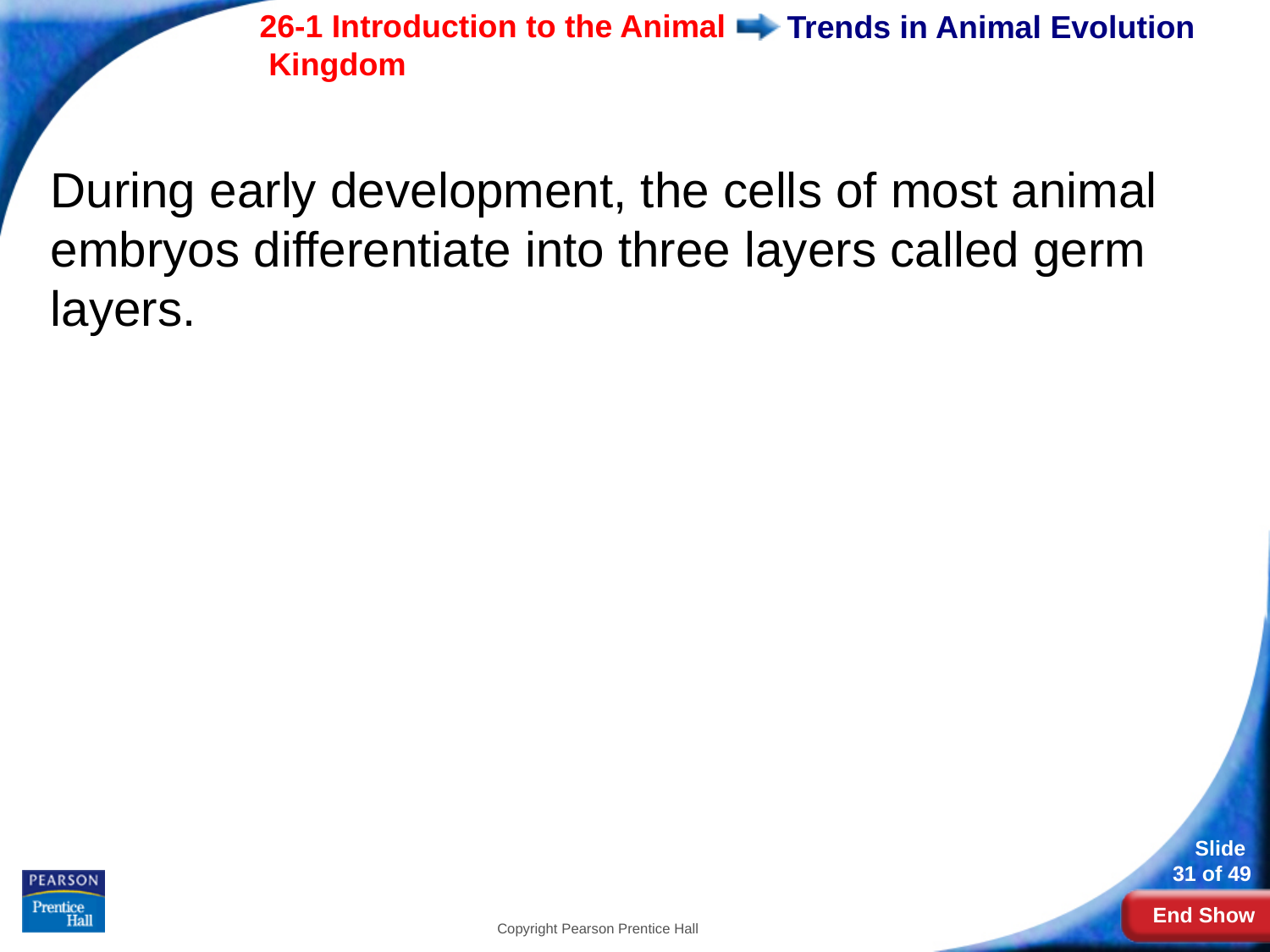

# Trends in Animal Evolution
During early development, the cells of most animal embryos differentiate into three layers called germ layers.
Copyright Pearson Prentice Hall